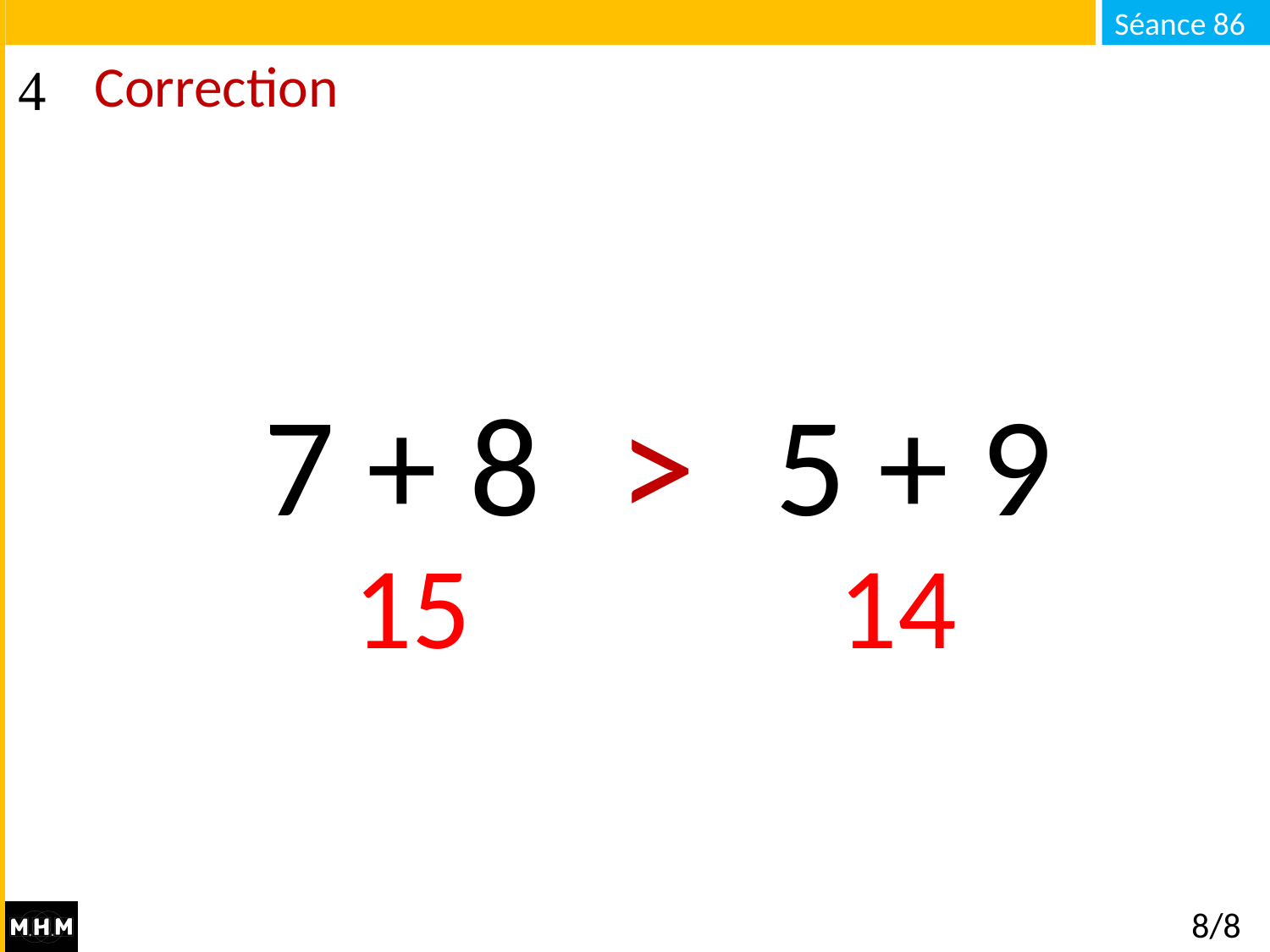

# Correction
>
7 + 8 . . . 5 + 9
 15              14
8/8